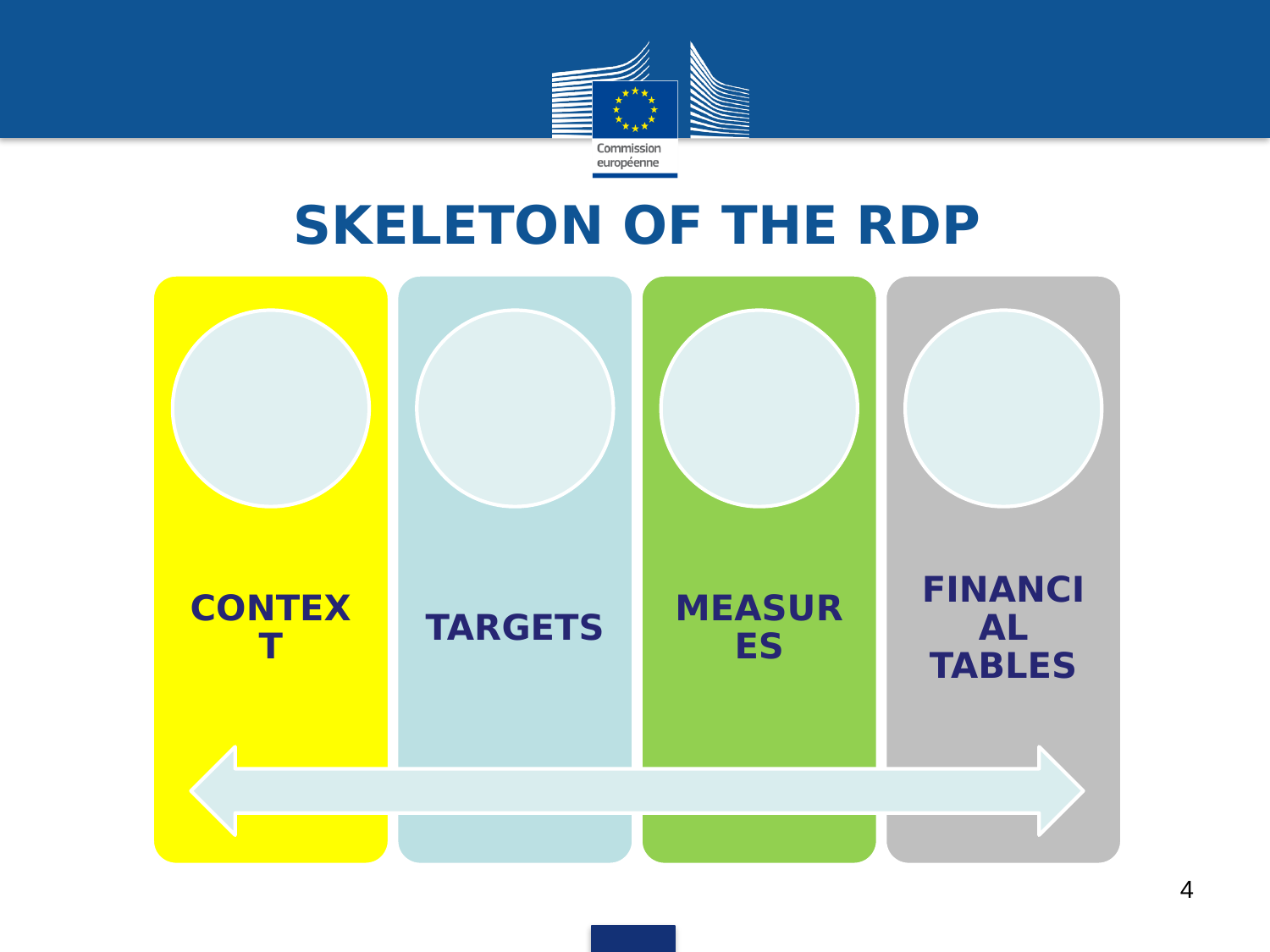

# SKELETON OF THE RDP
CONTEXT
TARGETS
MEASURES
FINANCIAL TABLES
4